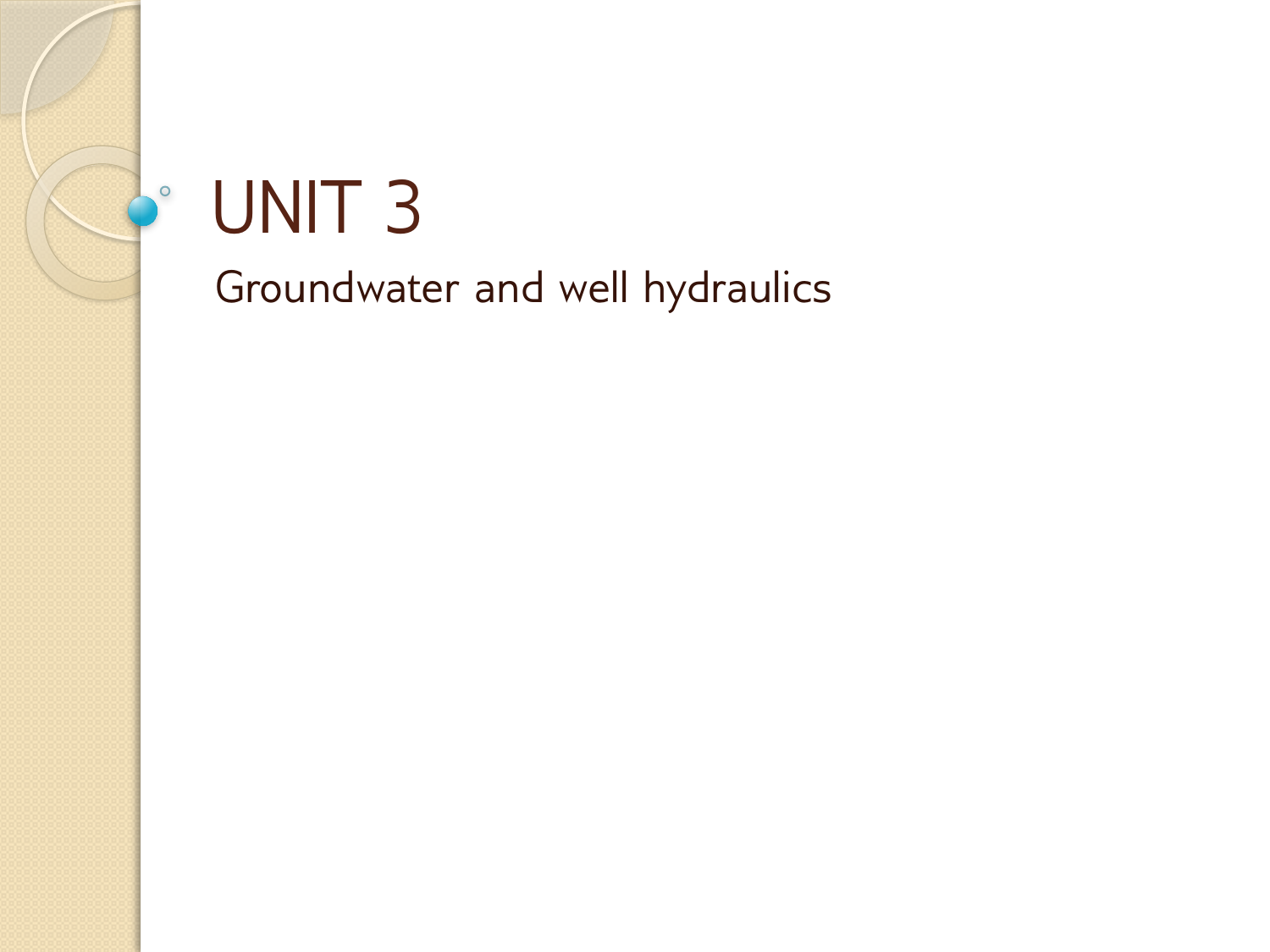

# UNIT 3
Groundwater and well hydraulics